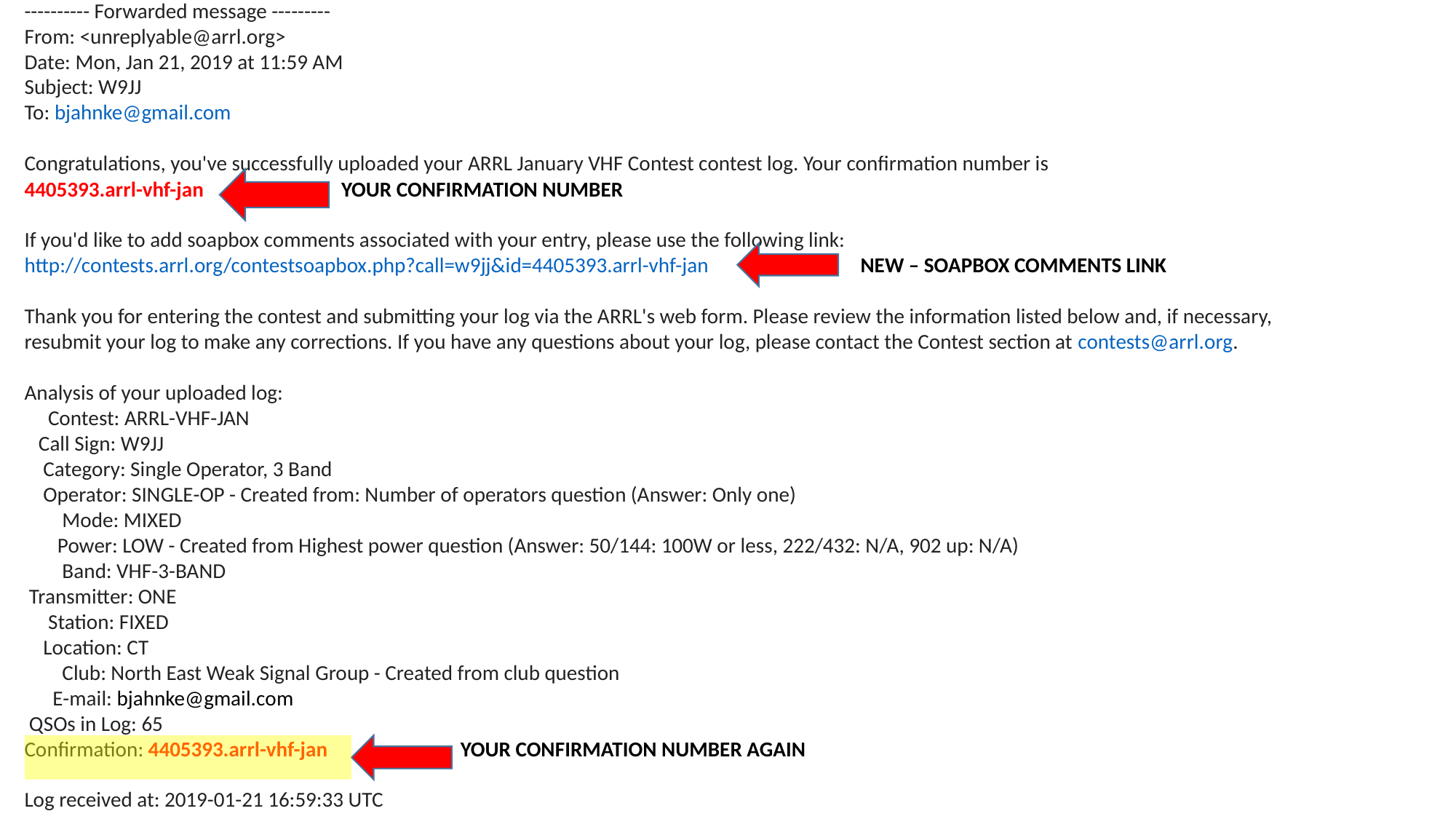

​---------- Forwarded message ---------
From: <unreplyable@arrl.org>
Date: Mon, Jan 21, 2019 at 11:59 AM
Subject: W9JJ
To: bjahnke@gmail.com
Congratulations, you've successfully uploaded your ARRL January VHF Contest contest log. Your confirmation number is
4405393.arrl-vhf-jan                             YOUR CONFIRMATION NUMBER
If you'd like to add soapbox comments associated with your entry, please use the following link: 
http://contests.arrl.org/contestsoapbox.php?call=w9jj&id=4405393.arrl-vhf-jan                                NEW – SOAPBOX COMMENTS LINK
Thank you for entering the contest and submitting your log via the ARRL's web form. Please review the information listed below and, if necessary,
resubmit your log to make any corrections. If you have any questions about your log, please contact the Contest section at contests@arrl.org.
Analysis of your uploaded log:
     Contest: ARRL-VHF-JAN
   Call Sign: W9JJ
    Category: Single Operator, 3 Band
    Operator: SINGLE-OP - Created from: Number of operators question (Answer: Only one)
        Mode: MIXED
       Power: LOW - Created from Highest power question (Answer: 50/144: 100W or less, 222/432: N/A, 902 up: N/A)
        Band: VHF-3-BAND
 Transmitter: ONE
     Station: FIXED
    Location: CT
        Club: North East Weak Signal Group - Created from club question
      E-mail: bjahnke@gmail.com
 QSOs in Log: 65
Confirmation: 4405393.arrl-vhf-jan                            YOUR CONFIRMATION NUMBER AGAIN
Log received at: 2019-01-21 16:59:33 UTC